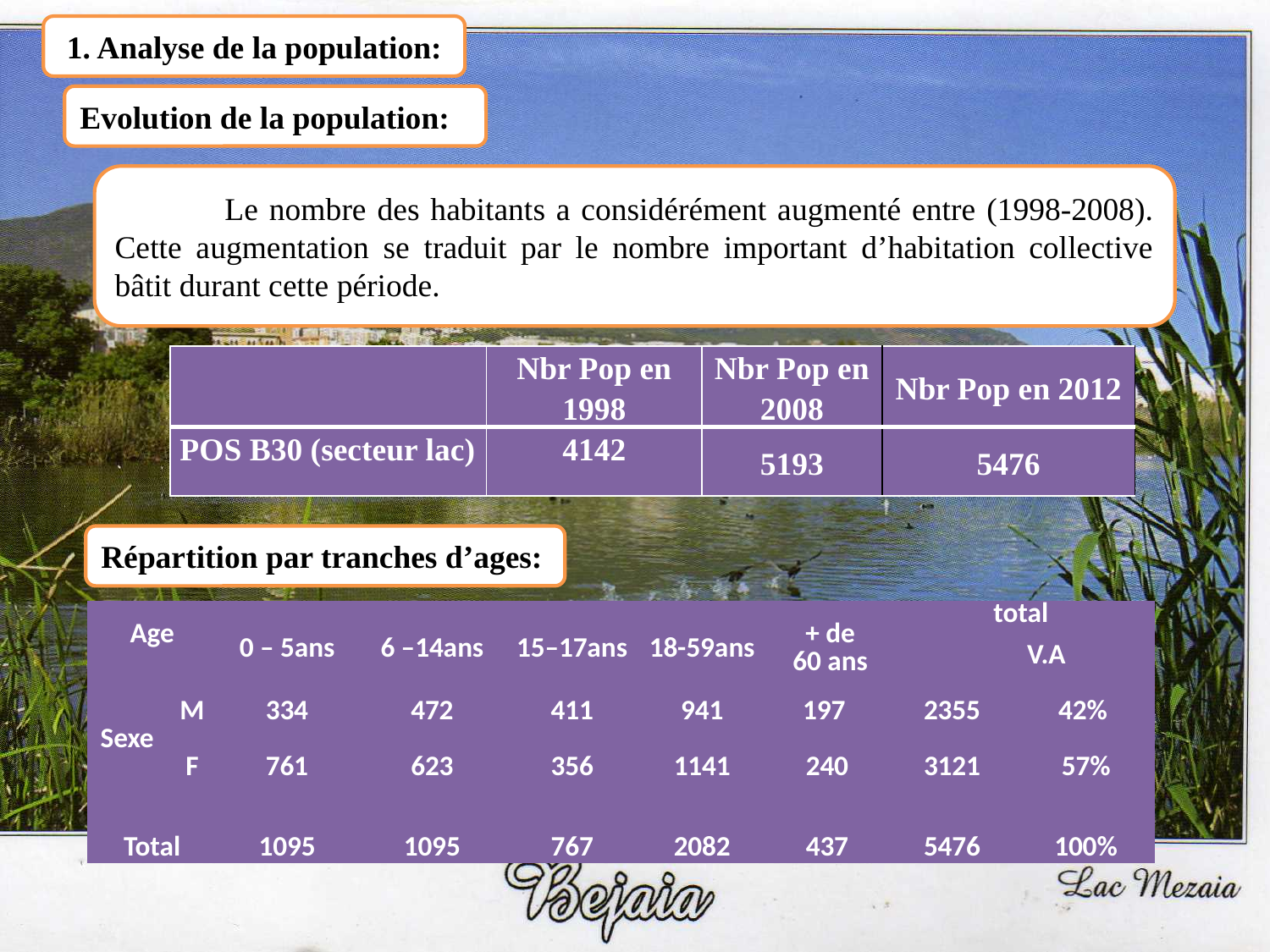

1. Analyse de la population:
Evolution de la population:
          Le nombre des habitants a considérément augmenté entre (1998-2008). Cette augmentation se traduit par le nombre important d’habitation collective bâtit durant cette période.
|  | Nbr Pop en 1998 | Nbr Pop en 2008 | Nbr Pop en 2012 |
| --- | --- | --- | --- |
| POS B30 (secteur lac) | 4142 | 5193 | 5476 |
Répartition par tranches d’ages:
| Age |  | 0 – 5ans | 6 –14ans | 15–17ans | 18-59ans | + de 60 ans | total |  |
| --- | --- | --- | --- | --- | --- | --- | --- | --- |
|  |  |  |  |  |  |  | V.A |  |
| Sexe | M | 334 | 472 | 411 | 941 | 197 | 2355 | 42% |
|  | F | 761 | 623 | 356 | 1141 | 240 | 3121 | 57% |
| Total |  | 1095 | 1095 | 767 | 2082 | 437 | 5476 | 100% |